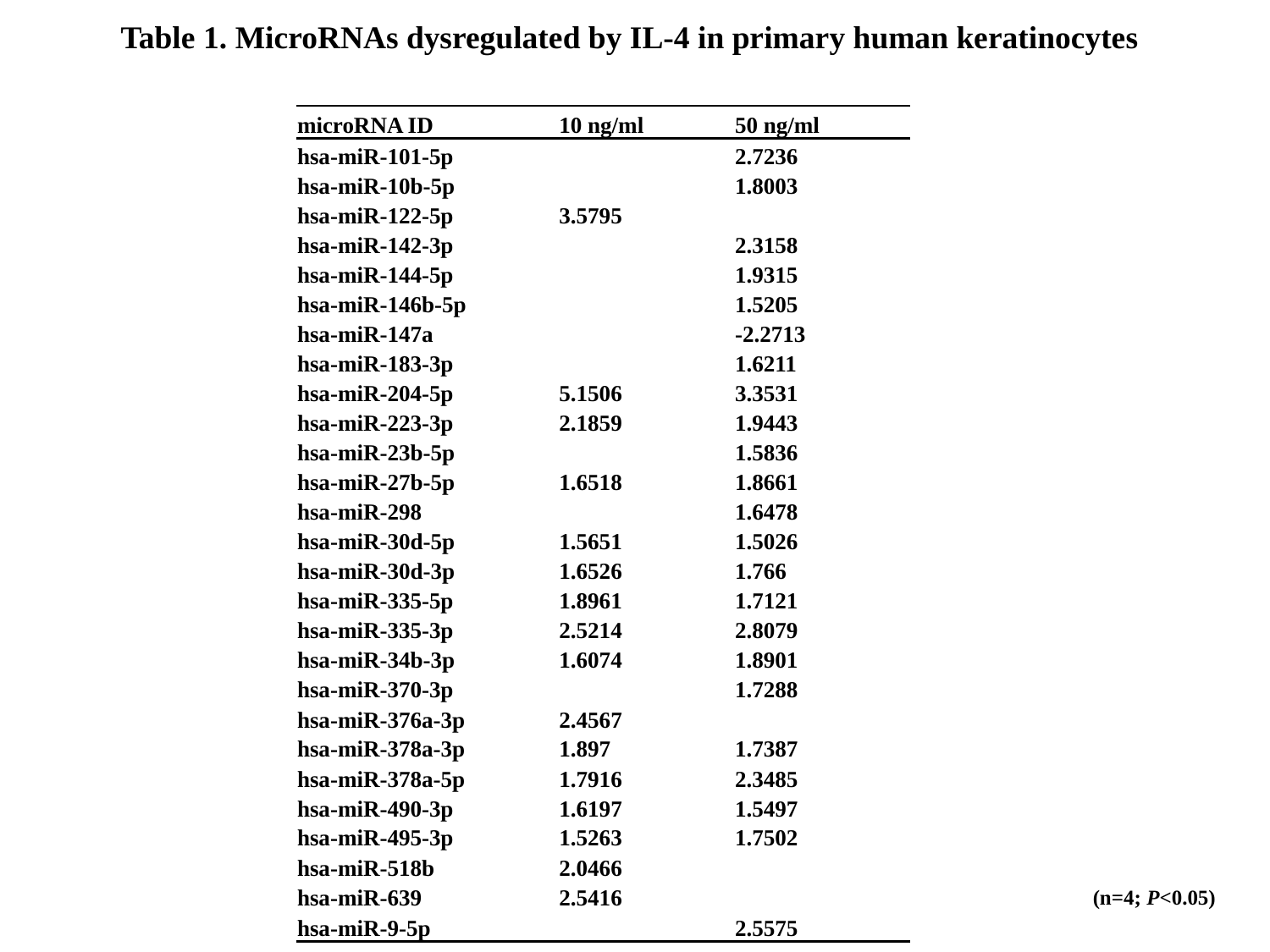

Table 1. MicroRNAs dysregulated by IL-4 in primary human keratinocytes
| microRNA ID | 10 ng/ml | 50 ng/ml |
| --- | --- | --- |
| hsa-miR-101-5p |  | 2.7236 |
| hsa-miR-10b-5p |  | 1.8003 |
| hsa-miR-122-5p | 3.5795 |  |
| hsa-miR-142-3p |  | 2.3158 |
| hsa-miR-144-5p |  | 1.9315 |
| hsa-miR-146b-5p |  | 1.5205 |
| hsa-miR-147a |  | -2.2713 |
| hsa-miR-183-3p |  | 1.6211 |
| hsa-miR-204-5p | 5.1506 | 3.3531 |
| hsa-miR-223-3p | 2.1859 | 1.9443 |
| hsa-miR-23b-5p |  | 1.5836 |
| hsa-miR-27b-5p | 1.6518 | 1.8661 |
| hsa-miR-298 |  | 1.6478 |
| hsa-miR-30d-5p | 1.5651 | 1.5026 |
| hsa-miR-30d-3p | 1.6526 | 1.766 |
| hsa-miR-335-5p | 1.8961 | 1.7121 |
| hsa-miR-335-3p | 2.5214 | 2.8079 |
| hsa-miR-34b-3p | 1.6074 | 1.8901 |
| hsa-miR-370-3p |  | 1.7288 |
| hsa-miR-376a-3p | 2.4567 |  |
| hsa-miR-378a-3p | 1.897 | 1.7387 |
| hsa-miR-378a-5p | 1.7916 | 2.3485 |
| hsa-miR-490-3p | 1.6197 | 1.5497 |
| hsa-miR-495-3p | 1.5263 | 1.7502 |
| hsa-miR-518b | 2.0466 |  |
| hsa-miR-639 | 2.5416 |  |
| hsa-miR-9-5p |  | 2.5575 |
|  |  |  |
(n=4; P<0.05)